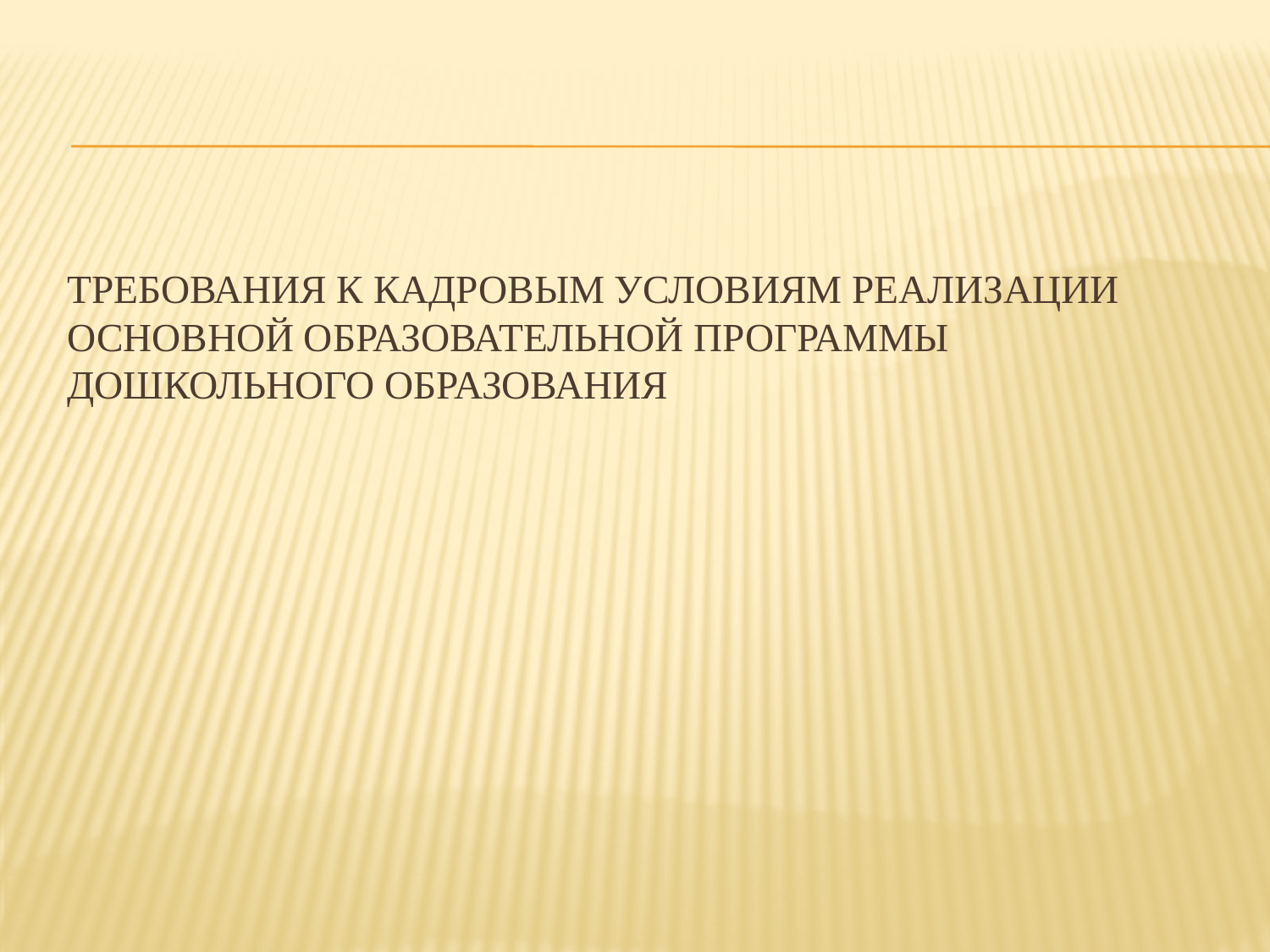

# Требования к кадровым условиям реализации основной образовательной программы дошкольного образования